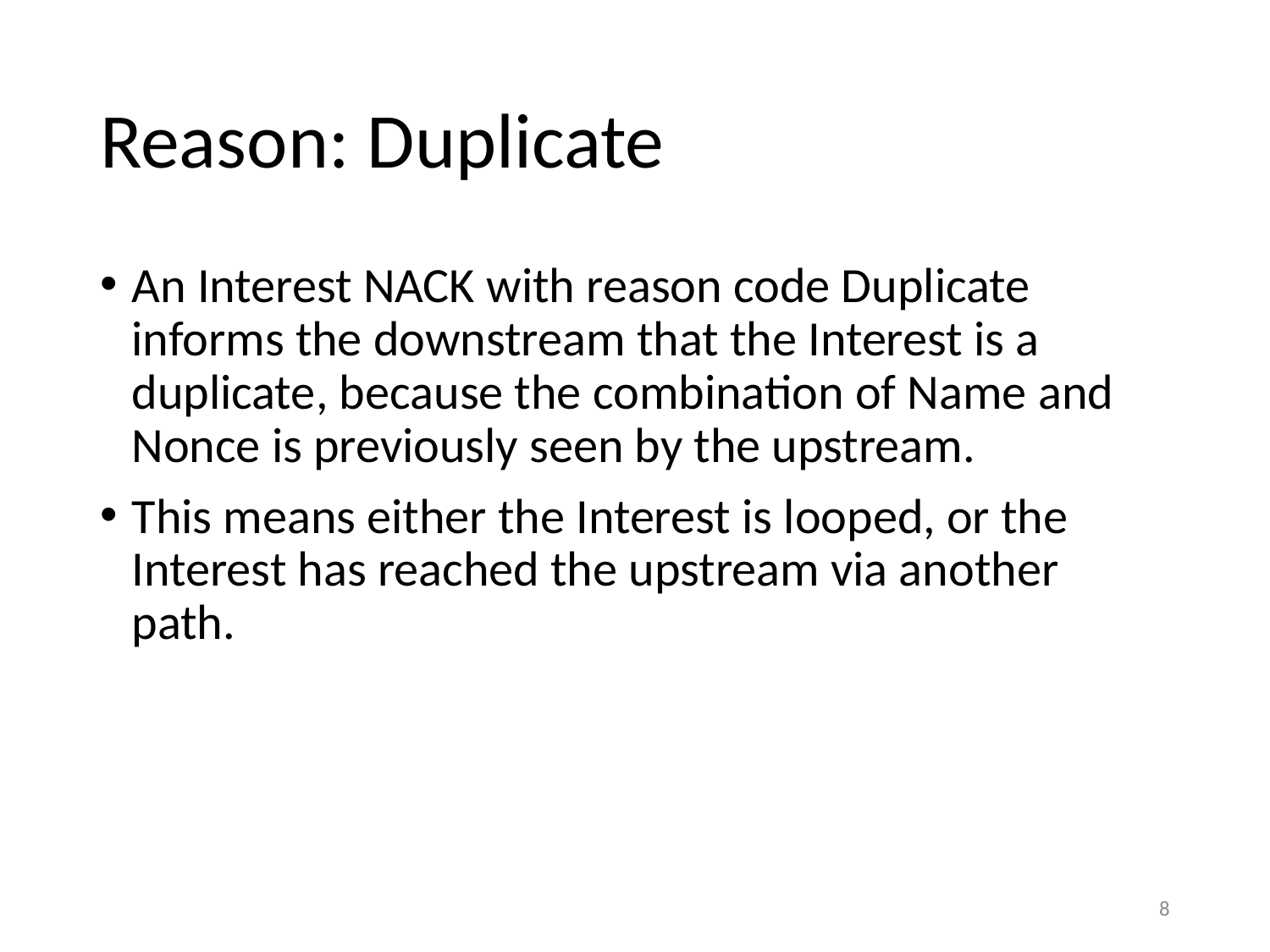

# Reason: Duplicate
An Interest NACK with reason code Duplicate informs the downstream that the Interest is a duplicate, because the combination of Name and Nonce is previously seen by the upstream.
This means either the Interest is looped, or the Interest has reached the upstream via another path.
8